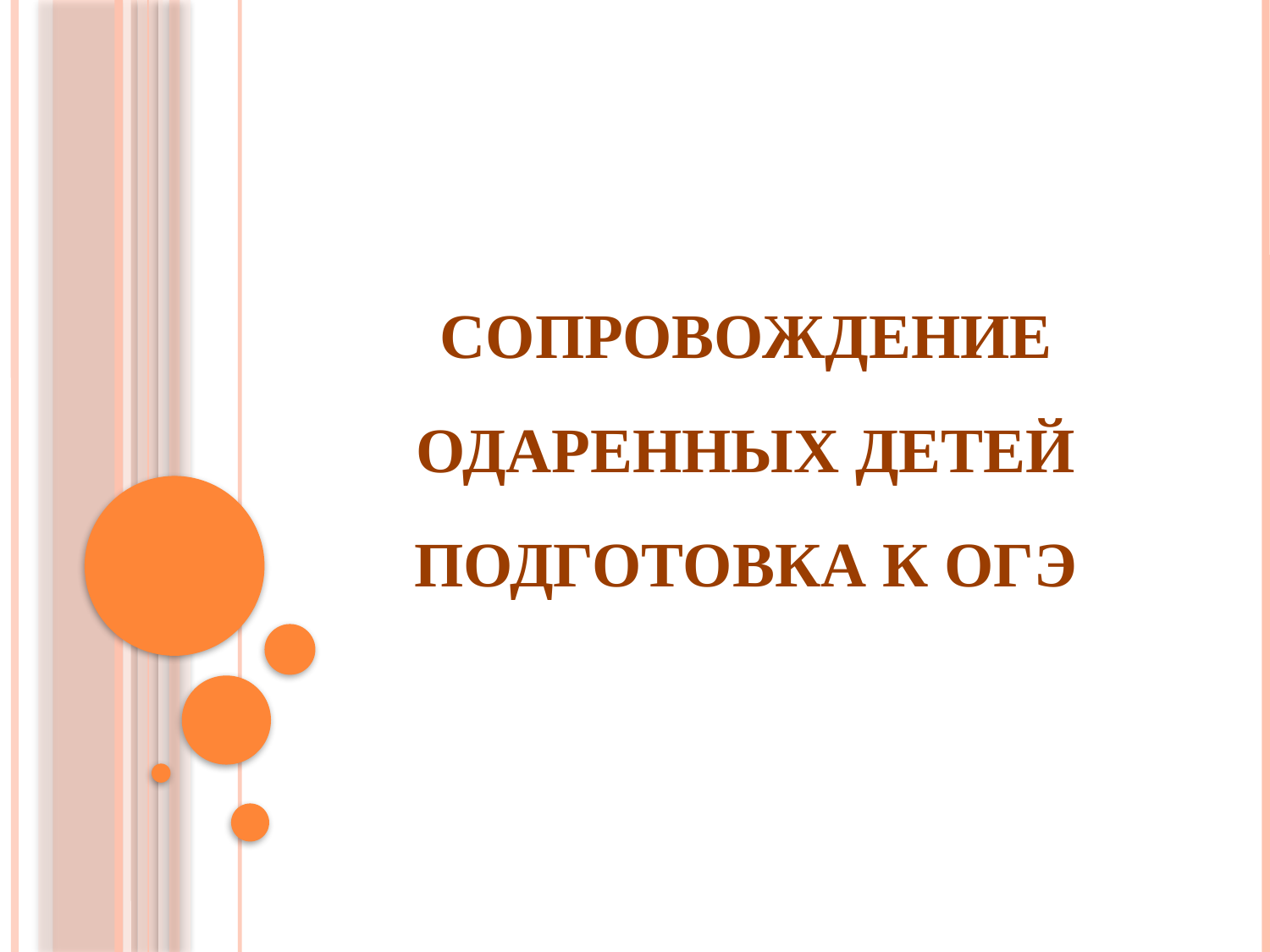

# Сопровождение одаренных детей Подготовка к ОГЭ